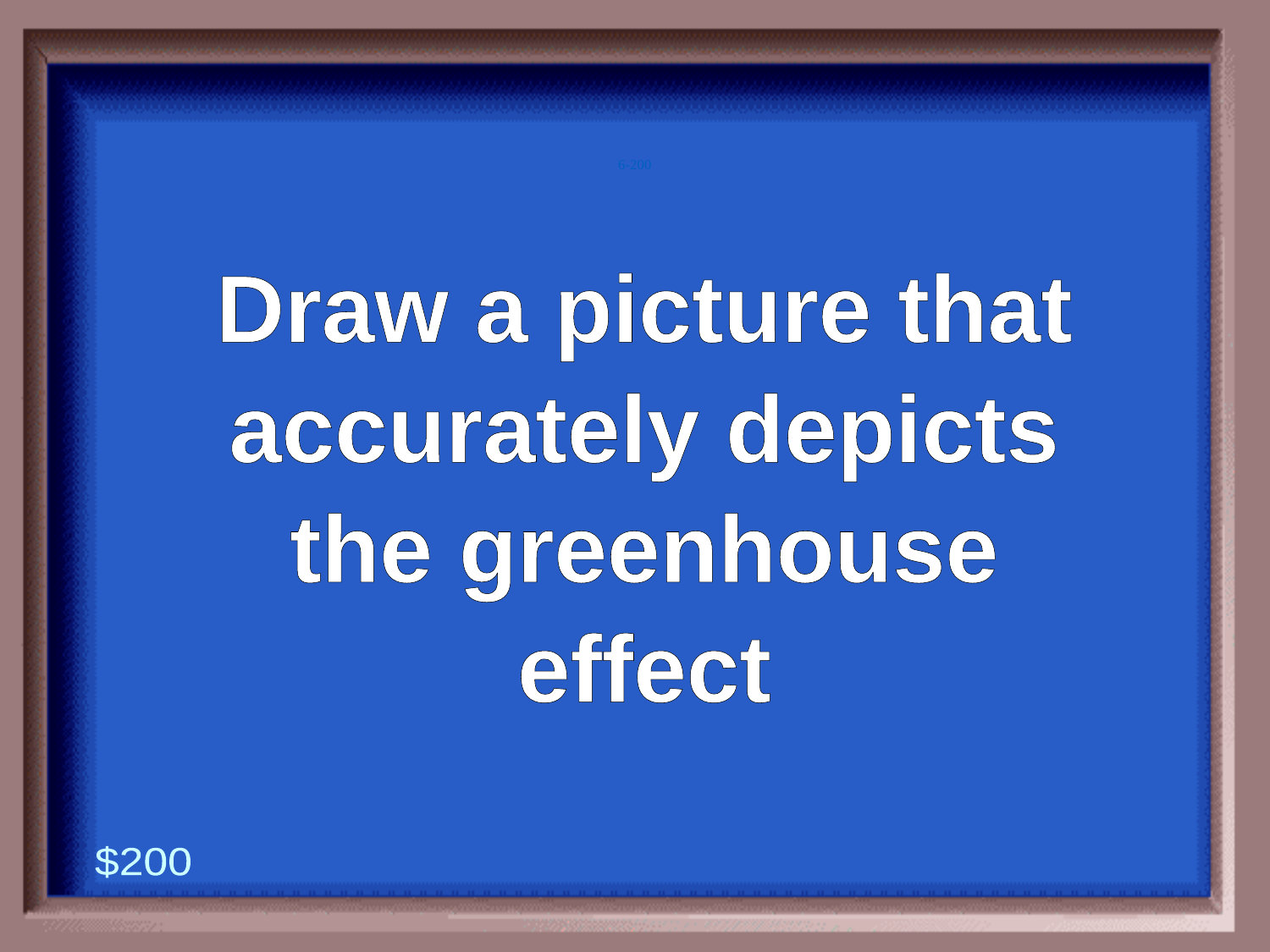

6-200
Draw a picture that accurately depicts the greenhouse effect

$200